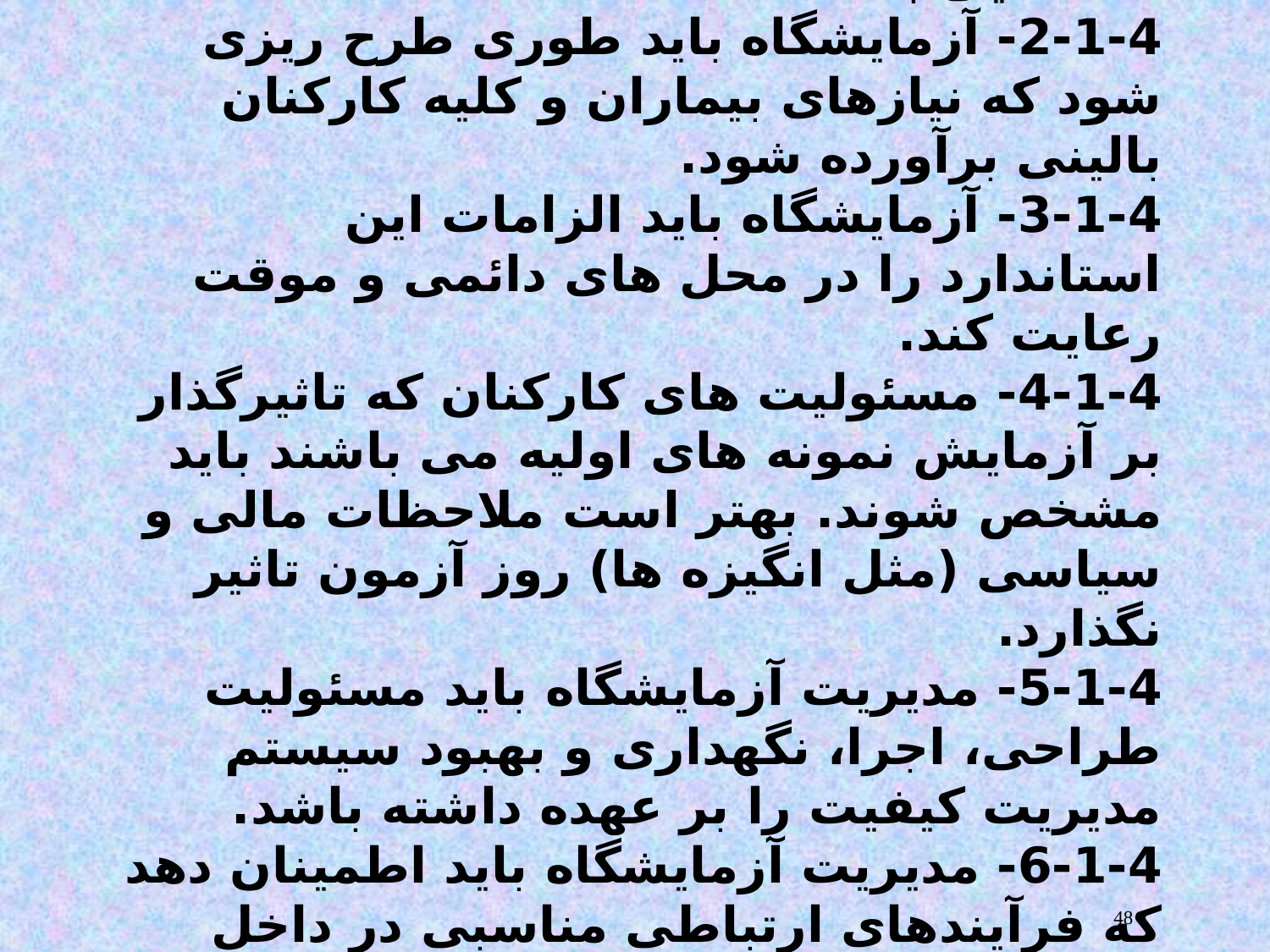

# 4-1- سازمان و مدیریت: 4-1-1- آزمایشگاه باید از نظر قانونی قابل شناسایی باشد. 4-1-2- آزمایشگاه باید طوری طرح ریزی شود که نیازهای بیماران و کلیه کارکنان بالینی برآورده شود. 4-1-3- آزمایشگاه باید الزامات این استاندارد را در محل های دائمی و موقت رعایت کند. 4-1-4- مسئولیت های کارکنان که تاثیرگذار بر آزمایش نمونه های اولیه می باشند باید مشخص شوند. بهتر است ملاحظات مالی و سیاسی (مثل انگیزه ها) روز آزمون تاثیر نگذارد. 4-1-5- مدیریت آزمایشگاه باید مسئولیت طراحی، اجرا، نگهداری و بهبود سیستم مدیریت کیفیت را بر عهده داشته باشد. 4-1-6- مدیریت آزمایشگاه باید اطمینان دهد که فرآیندهای ارتباطی مناسبی در داخل آزمایشگاه ایجاد شده است و آن ارتباط بر اساس اثربخشی سیستم مدیریت کیفیت می باشد.